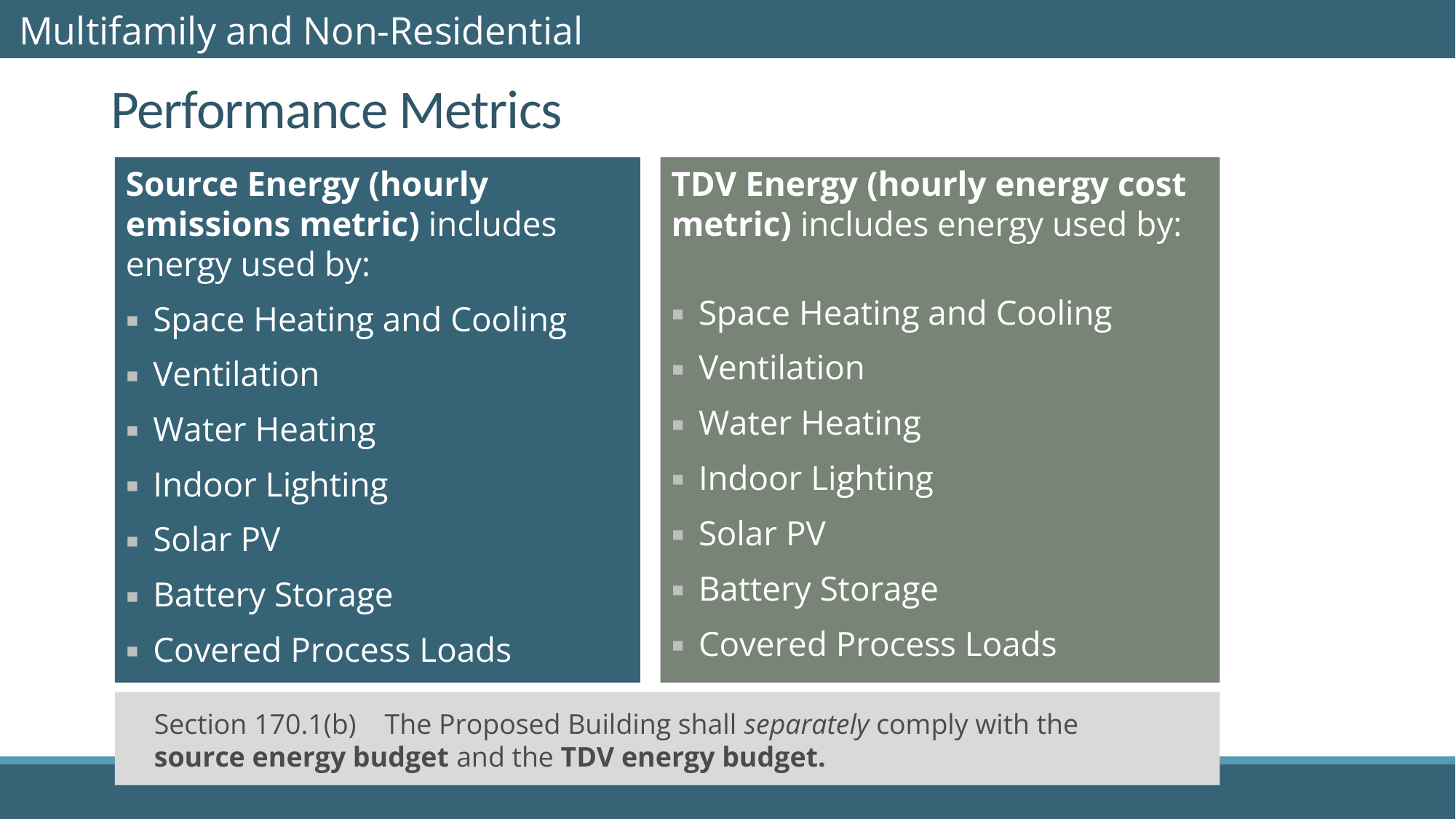

Multifamily and Non-Residential
# Performance Metrics
Source Energy (hourly emissions metric) includes energy used by:
Space Heating and Cooling
Ventilation
Water Heating
Indoor Lighting
Solar PV
Battery Storage
Covered Process Loads
TDV Energy (hourly energy cost metric) includes energy used by:

Space Heating and Cooling
Ventilation
Water Heating
Indoor Lighting
Solar PV
Battery Storage
Covered Process Loads

Section 170.1(b)    The Proposed Building shall separately comply with the source energy budget and the TDV energy budget.